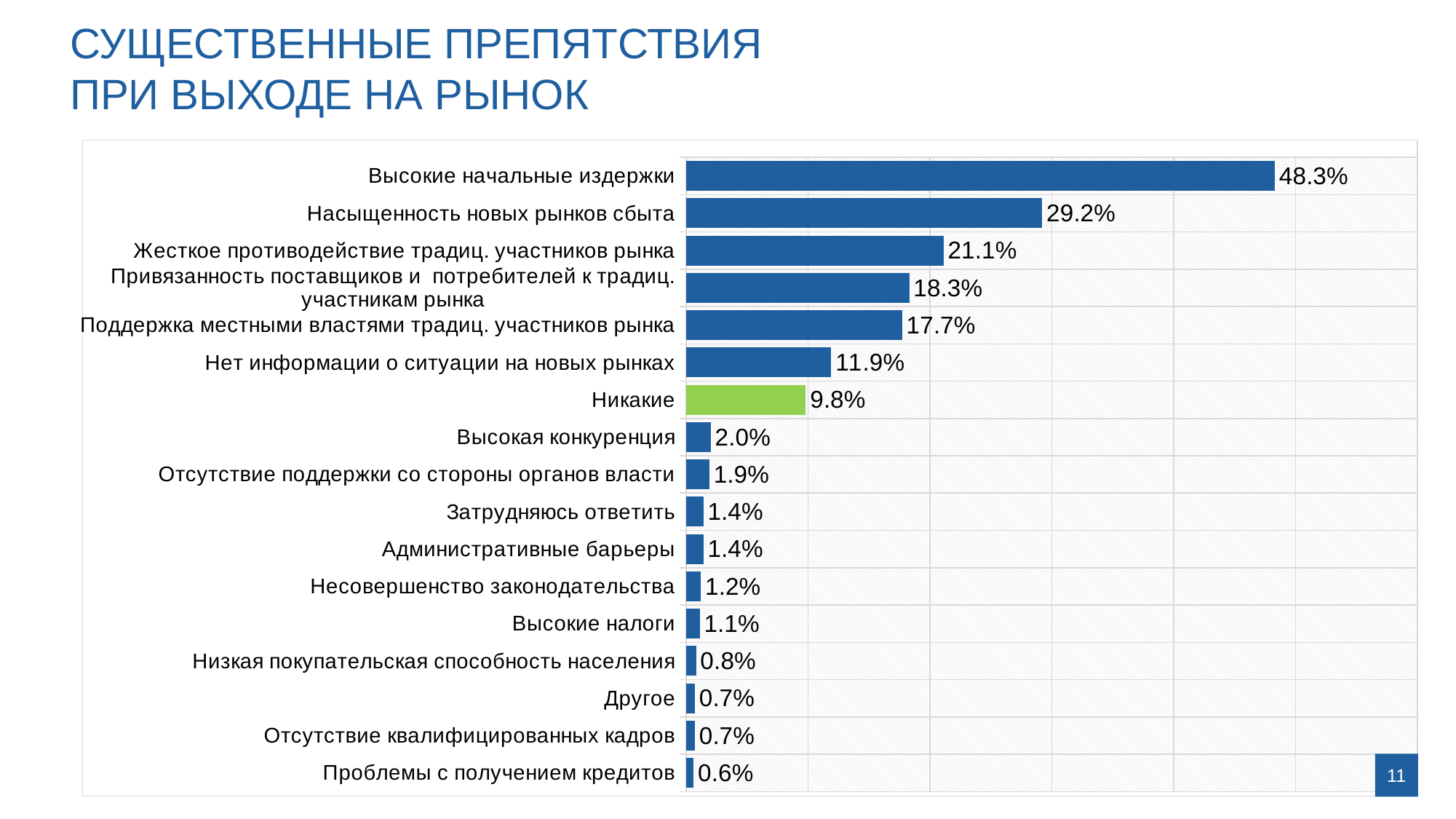

СУЩЕСТВЕННЫЕ ПРЕПЯТСТВИЯ
ПРИ ВЫХОДЕ НА РЫНОК

### Chart

| Category | Столбец2 |
|---|---|
| Высокие начальные издержки | 0.483 |
| Насыщенность новых рынков сбыта | 0.292 |
| Жесткое противодействие традиц. участников рынка | 0.211 |
| Привязанность поставщиков и  потребителей к традиц. участникам рынка | 0.183 |
| Поддержка местными властями традиц. участников рынка | 0.177 |
| Нет информации о ситуации на новых рынках | 0.119 |
| Никакие | 0.098 |
| Высокая конкуренция | 0.02 |
| Отсутствие поддержки со стороны органов власти | 0.019 |
| Затрудняюсь ответить | 0.014 |
| Административные барьеры | 0.014 |
| Несовершенство законодательства | 0.012 |
| Высокие налоги | 0.011 |
| Низкая покупательская способность населения | 0.008 |
| Другое | 0.007 |
| Отсутствие квалифицированных кадров | 0.007 |
| Проблемы с получением кредитов | 0.006 |
11